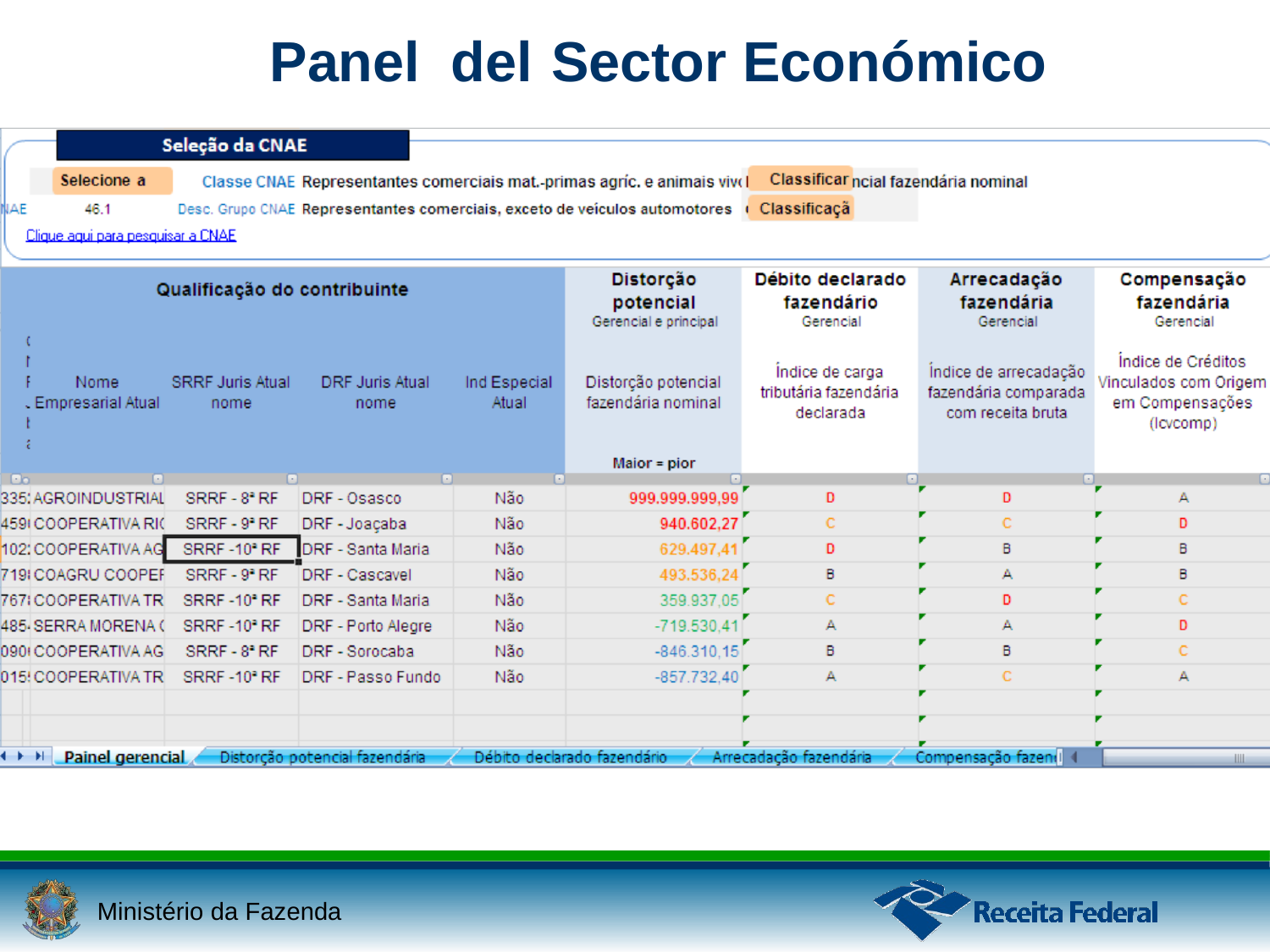

Panel
del
 Sector
   Económico

Ministério da Fazenda